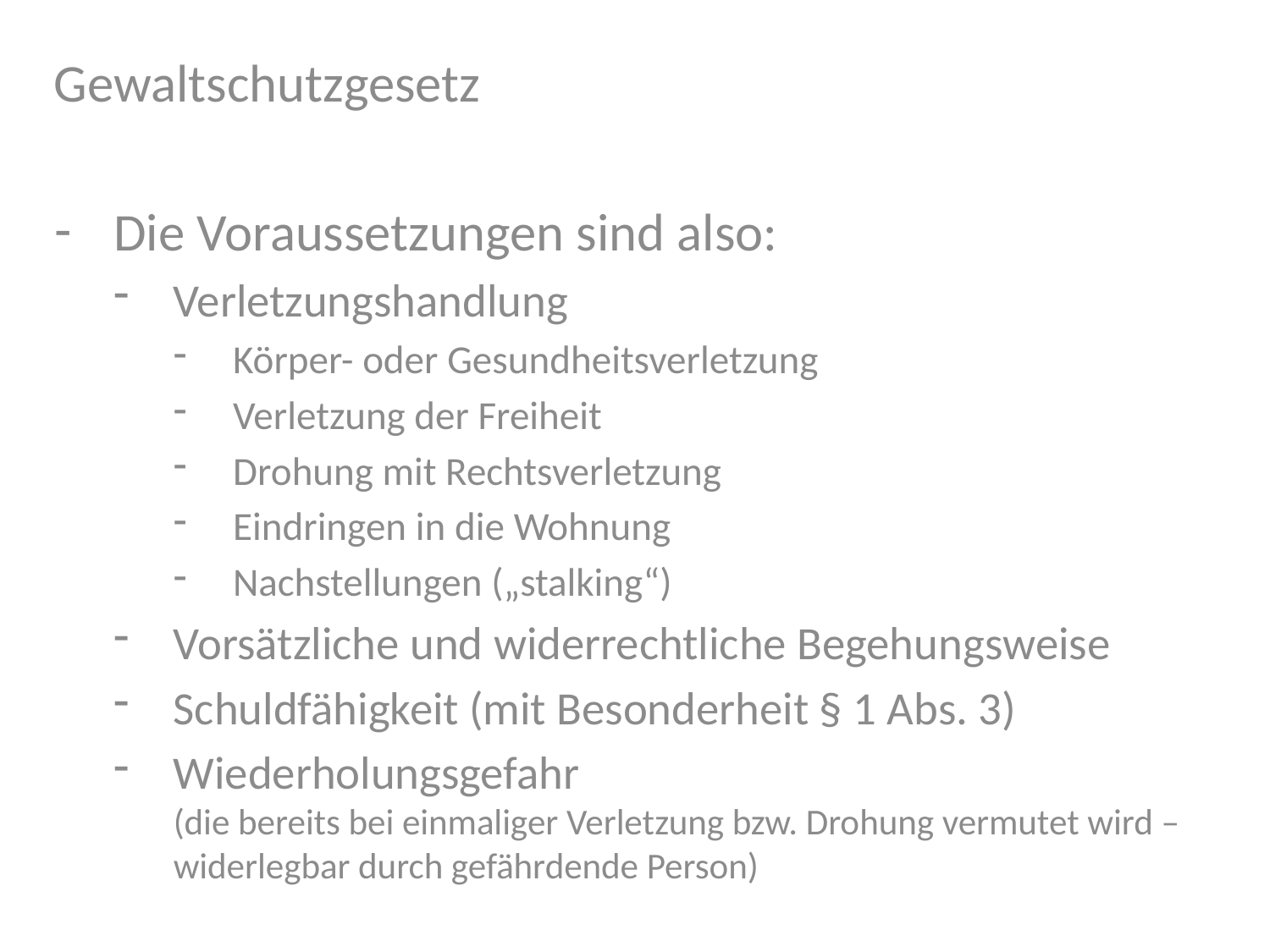

Gewaltschutzgesetz

Die Voraussetzungen sind also:
Verletzungshandlung
Körper- oder Gesundheitsverletzung
Verletzung der Freiheit
Drohung mit Rechtsverletzung
Eindringen in die Wohnung
Nachstellungen („stalking“)
Vorsätzliche und widerrechtliche Begehungsweise
Schuldfähigkeit (mit Besonderheit § 1 Abs. 3)
Wiederholungsgefahr
(die bereits bei einmaliger Verletzung bzw. Drohung vermutet wird – widerlegbar durch gefährdende Person)